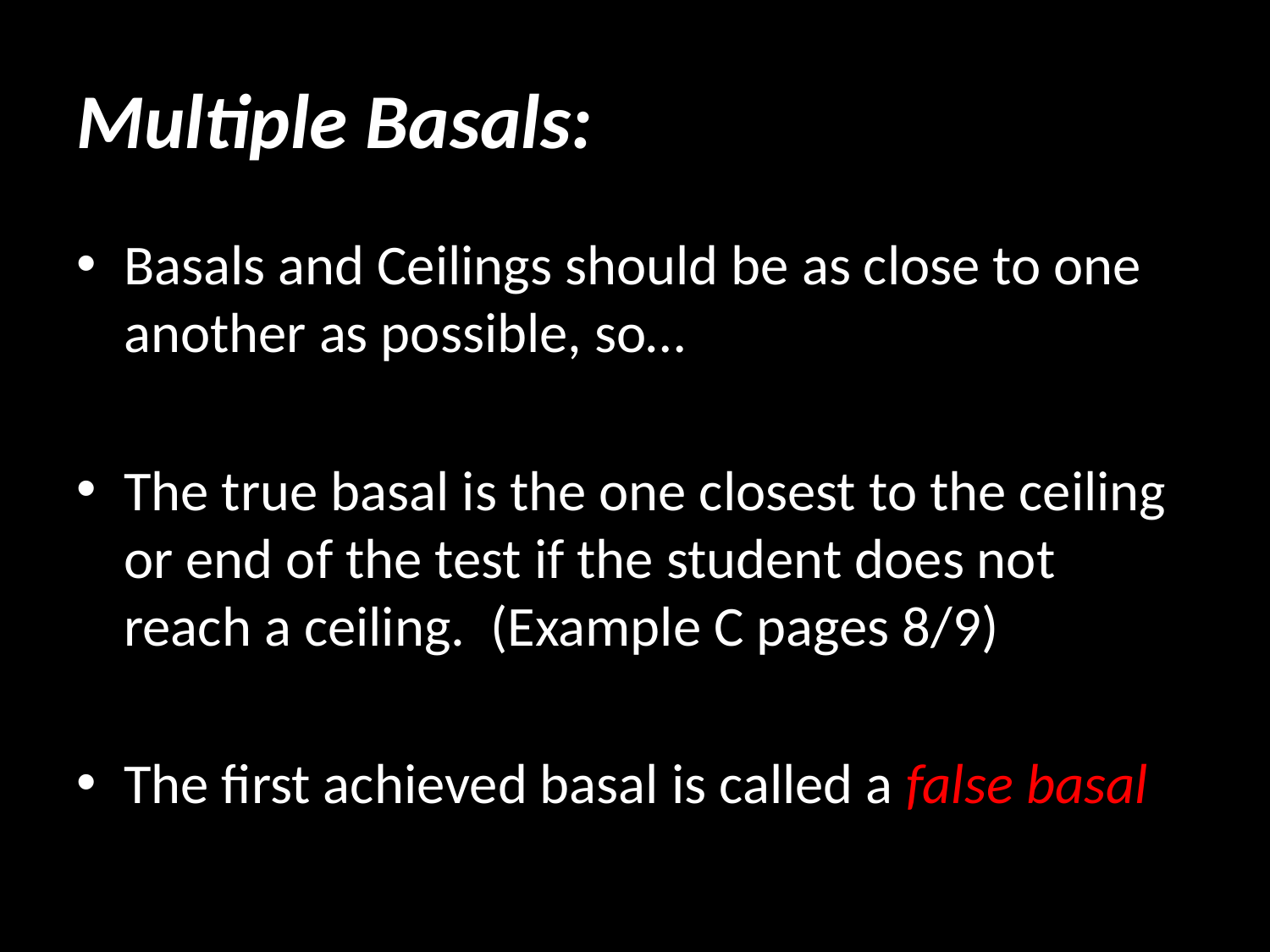

# Multiple Basals:
Basals and Ceilings should be as close to one another as possible, so…

The true basal is the one closest to the ceiling or end of the test if the student does not reach a ceiling.  (Example C pages 8/9)

The first achieved basal is called a false basal